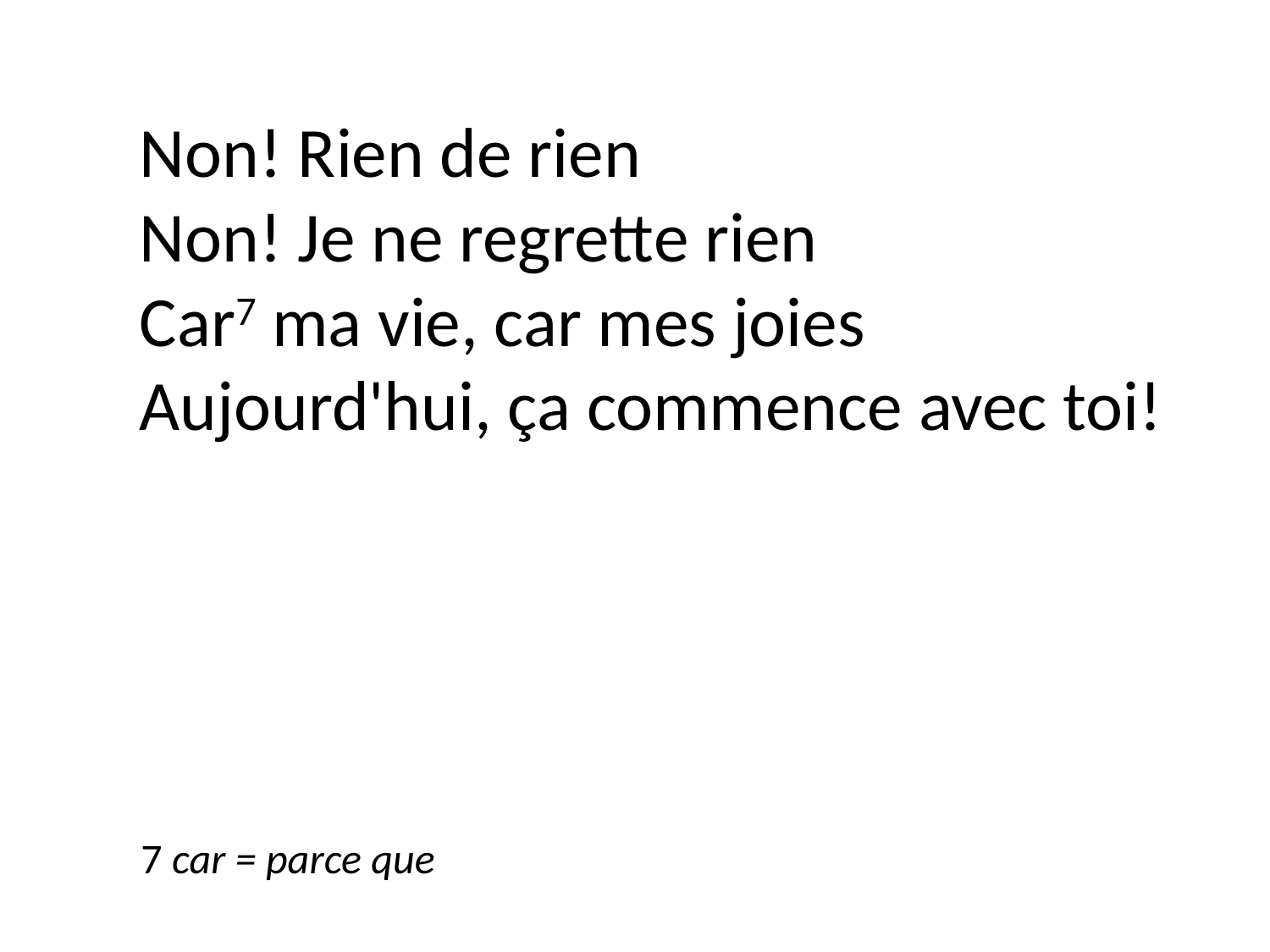

Non! Rien de rien
Non! Je ne regrette rien
Car7 ma vie, car mes joies
Aujourd'hui, ça commence avec toi!
7 car = parce que